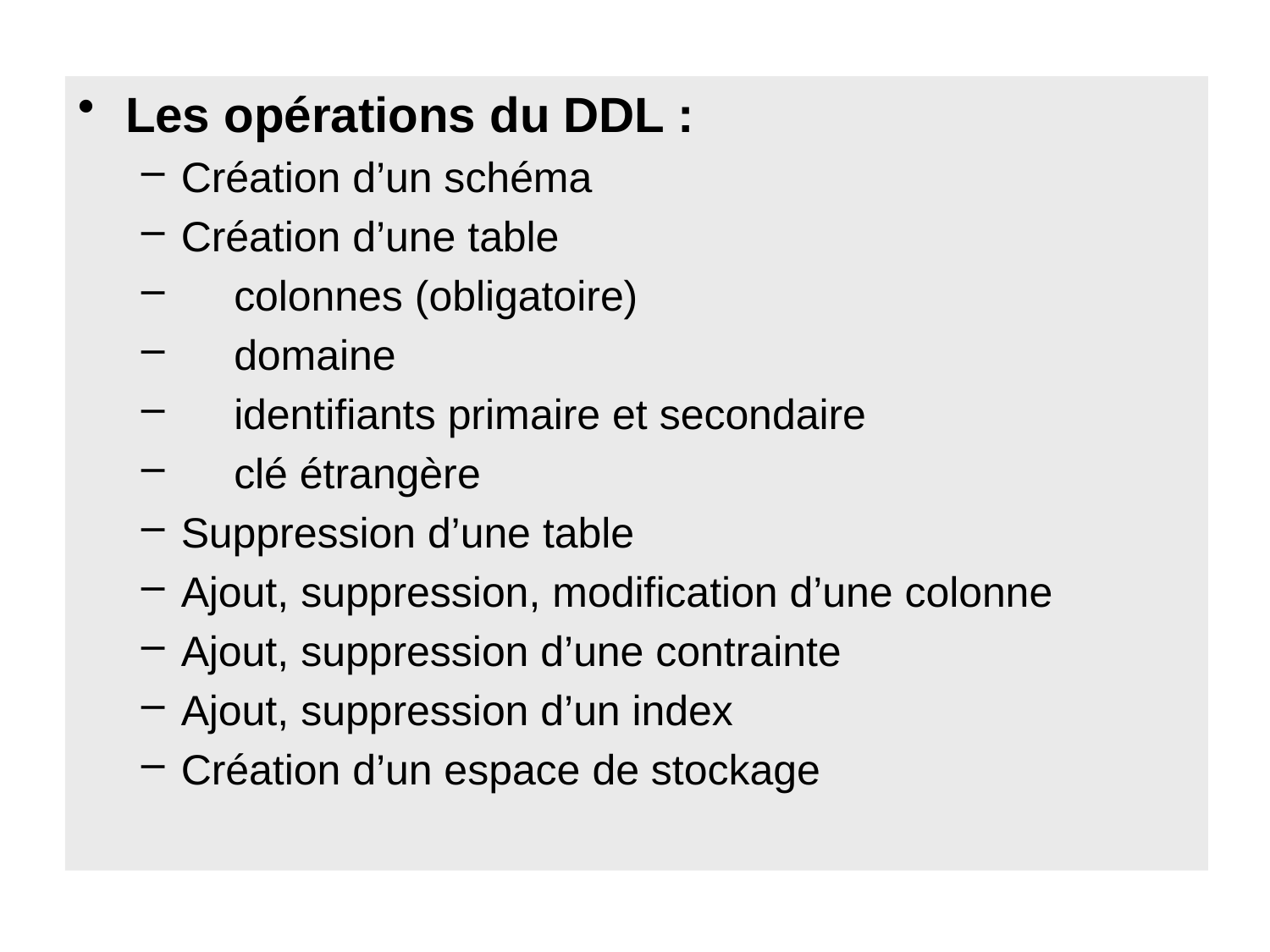

Les opérations du DDL :
Création d’un schéma
Création d’une table
	colonnes (obligatoire)
	domaine
	identifiants primaire et secondaire
	clé étrangère
Suppression d’une table
Ajout, suppression, modification d’une colonne
Ajout, suppression d’une contrainte
Ajout, suppression d’un index
Création d’un espace de stockage